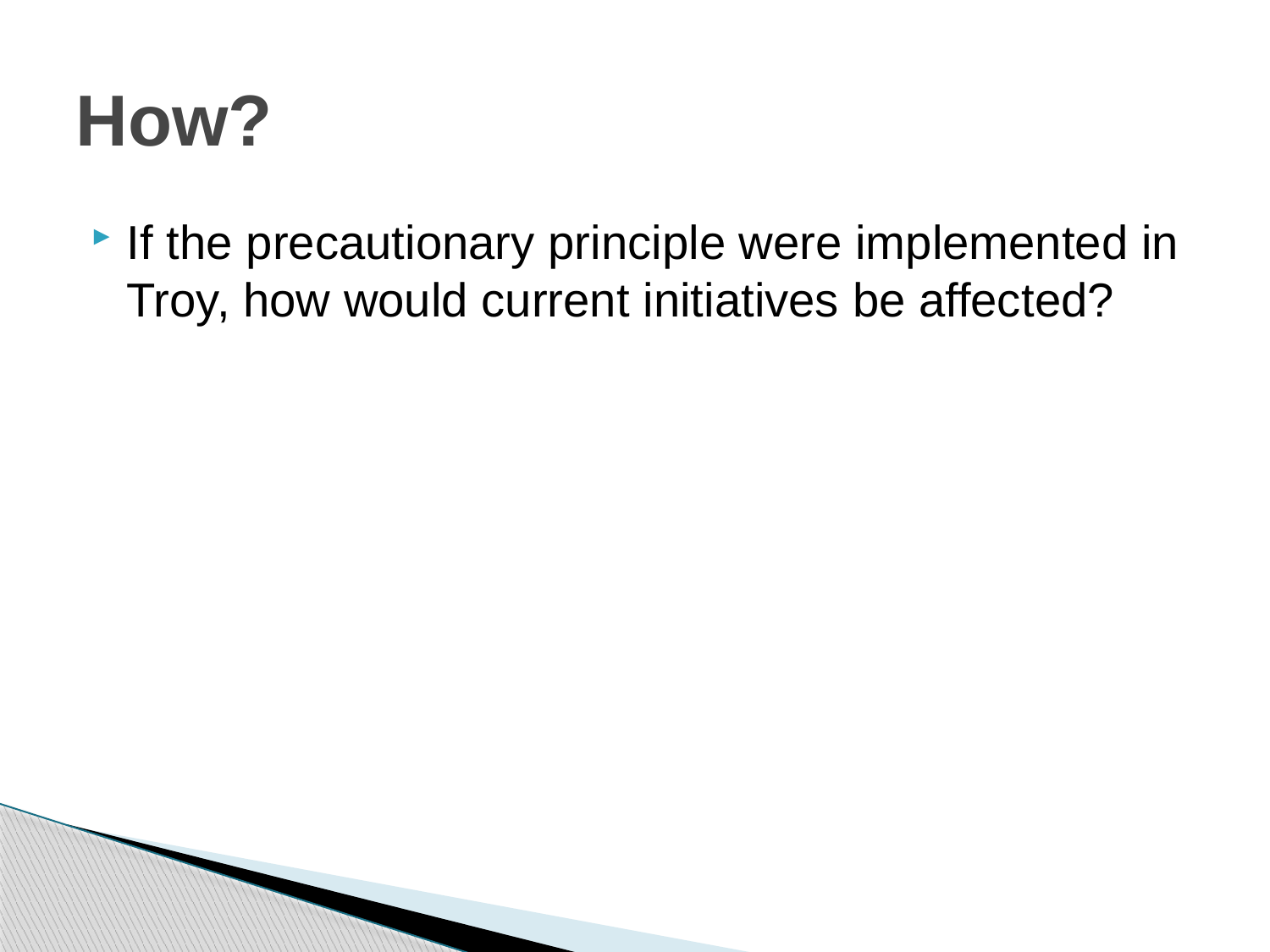

# How?
If the precautionary principle were implemented in Troy, how would current initiatives be affected?